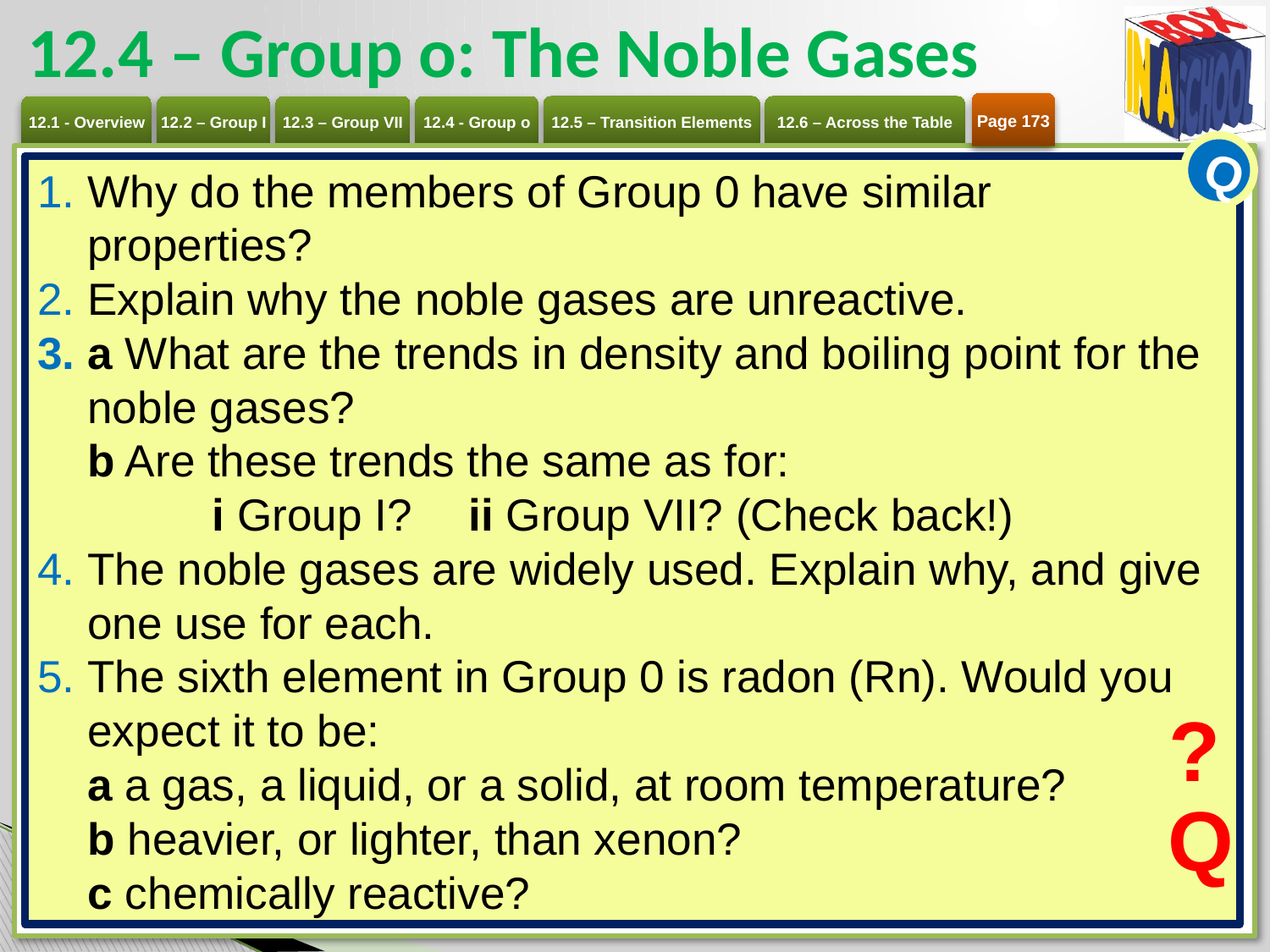

# 12.4 – Group o: The Noble Gases
Page 173
Q
Why do the members of Group 0 have similar properties?
Explain why the noble gases are unreactive.
a What are the trends in density and boiling point for the noble gases?
b Are these trends the same as for:
	i Group I? 	ii Group VII? (Check back!)
The noble gases are widely used. Explain why, and give one use for each.
The sixth element in Group 0 is radon (Rn). Would you expect it to be:
a a gas, a liquid, or a solid, at room temperature?
b heavier, or lighter, than xenon?
c chemically reactive?
?
Q